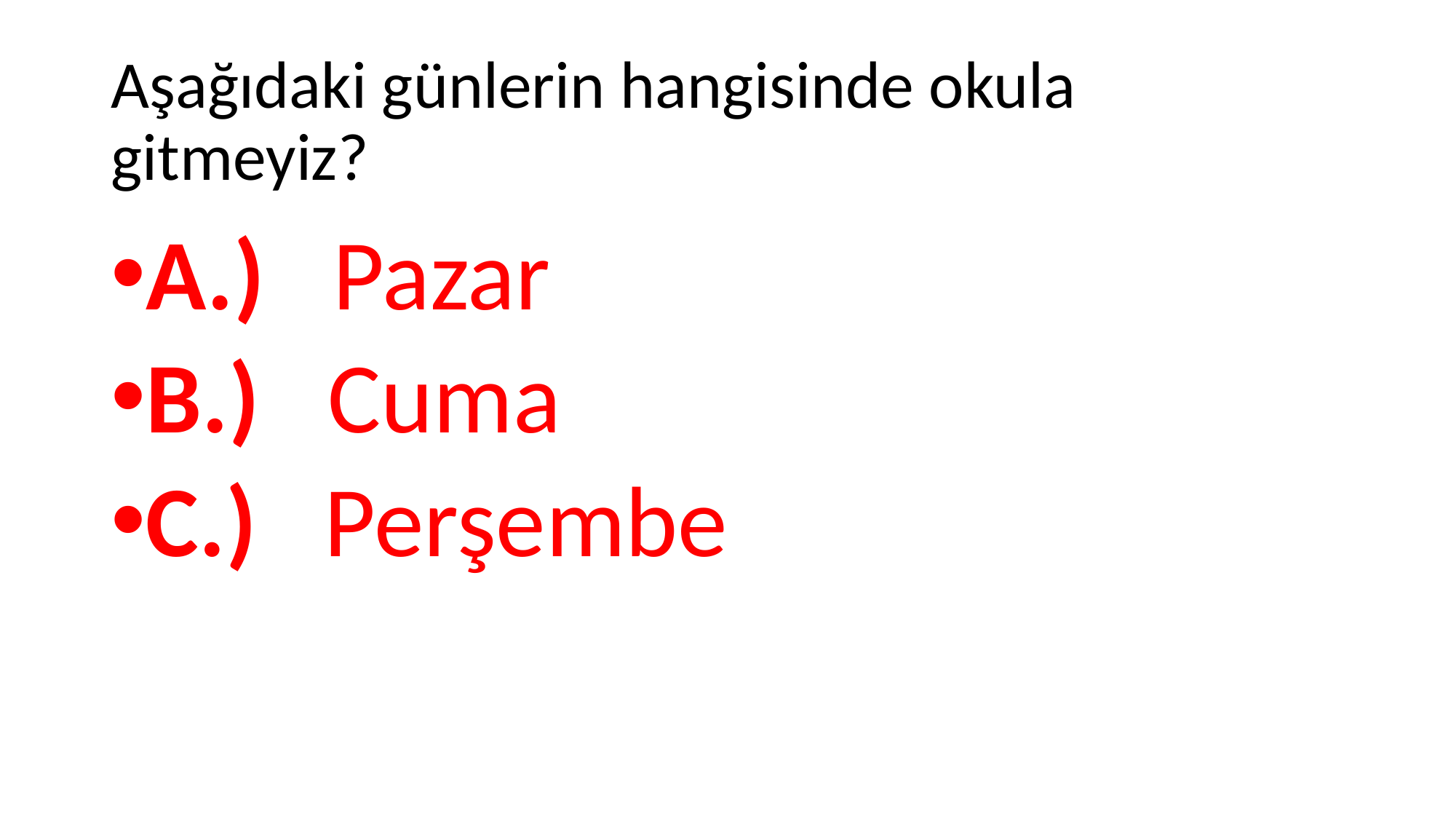

# Aşağıdaki günlerin hangisinde okula gitmeyiz?
A.)   Pazar
B.)   Cuma
C.)   Perşembe